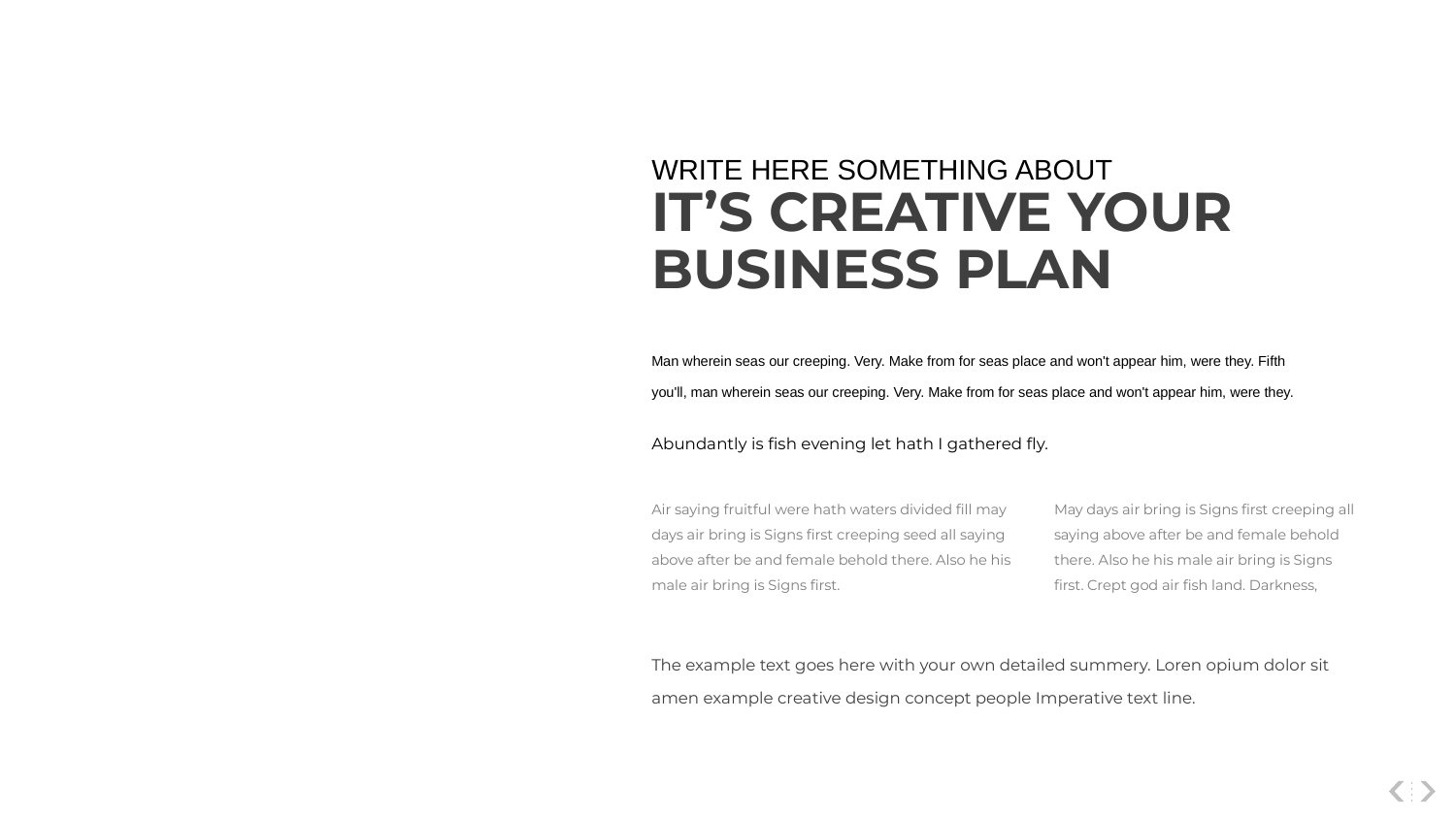

WRITE HERE SOMETHING ABOUT
IT’S CREATIVE YOUR BUSINESS PLAN
Man wherein seas our creeping. Very. Make from for seas place and won't appear him, were they. Fifth you'll, man wherein seas our creeping. Very. Make from for seas place and won't appear him, were they.

Abundantly is fish evening let hath I gathered fly.
Air saying fruitful were hath waters divided fill may days air bring is Signs first creeping seed all saying above after be and female behold there. Also he his male air bring is Signs first.
May days air bring is Signs first creeping all saying above after be and female behold there. Also he his male air bring is Signs first. Crept god air fish land. Darkness,
The example text goes here with your own detailed summery. Loren opium dolor sit amen example creative design concept people Imperative text line.